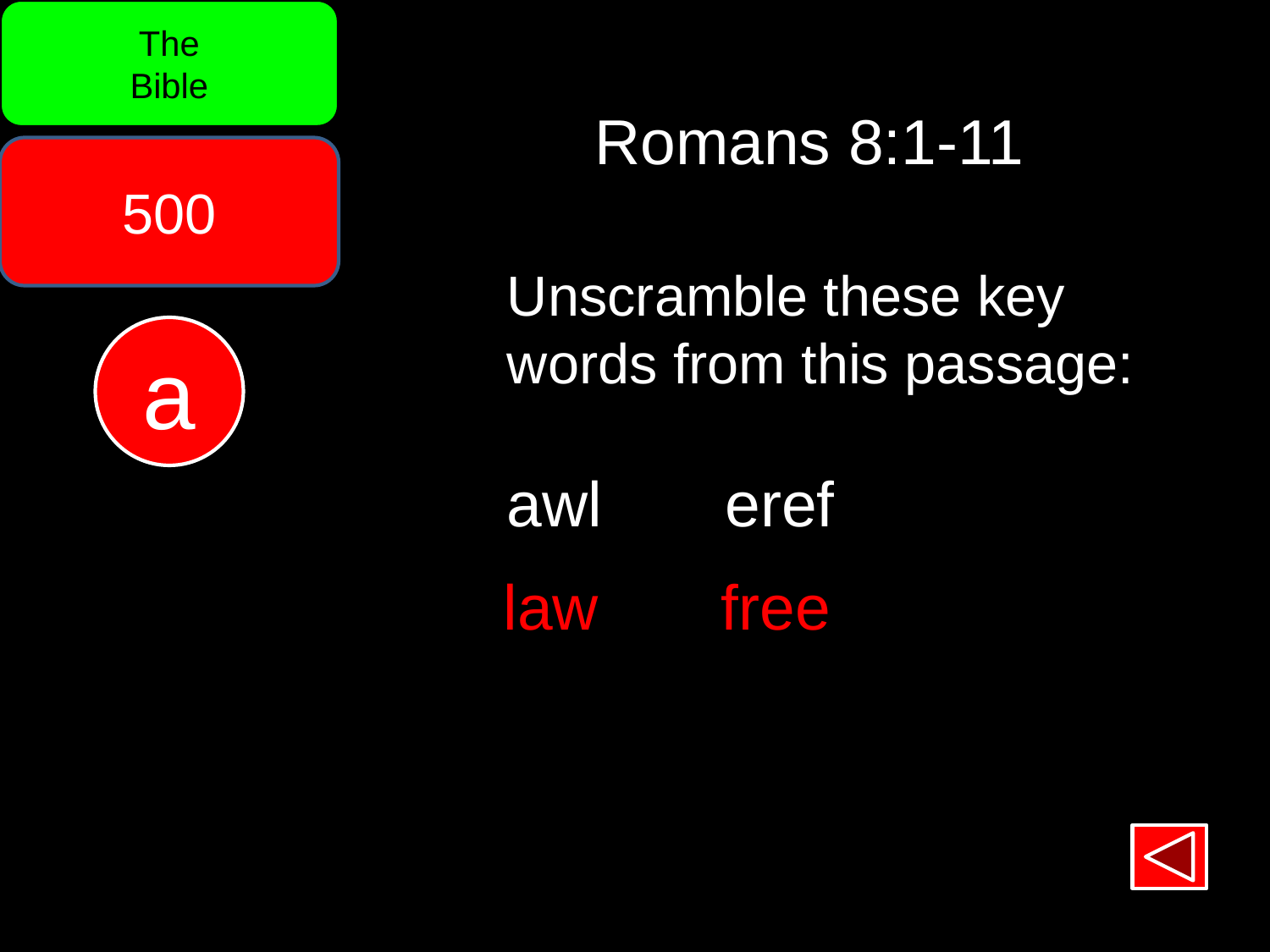

The
Bible
Romans 8:1-11
500
Unscramble these key
words from this passage:

awl       eref
a
law       free